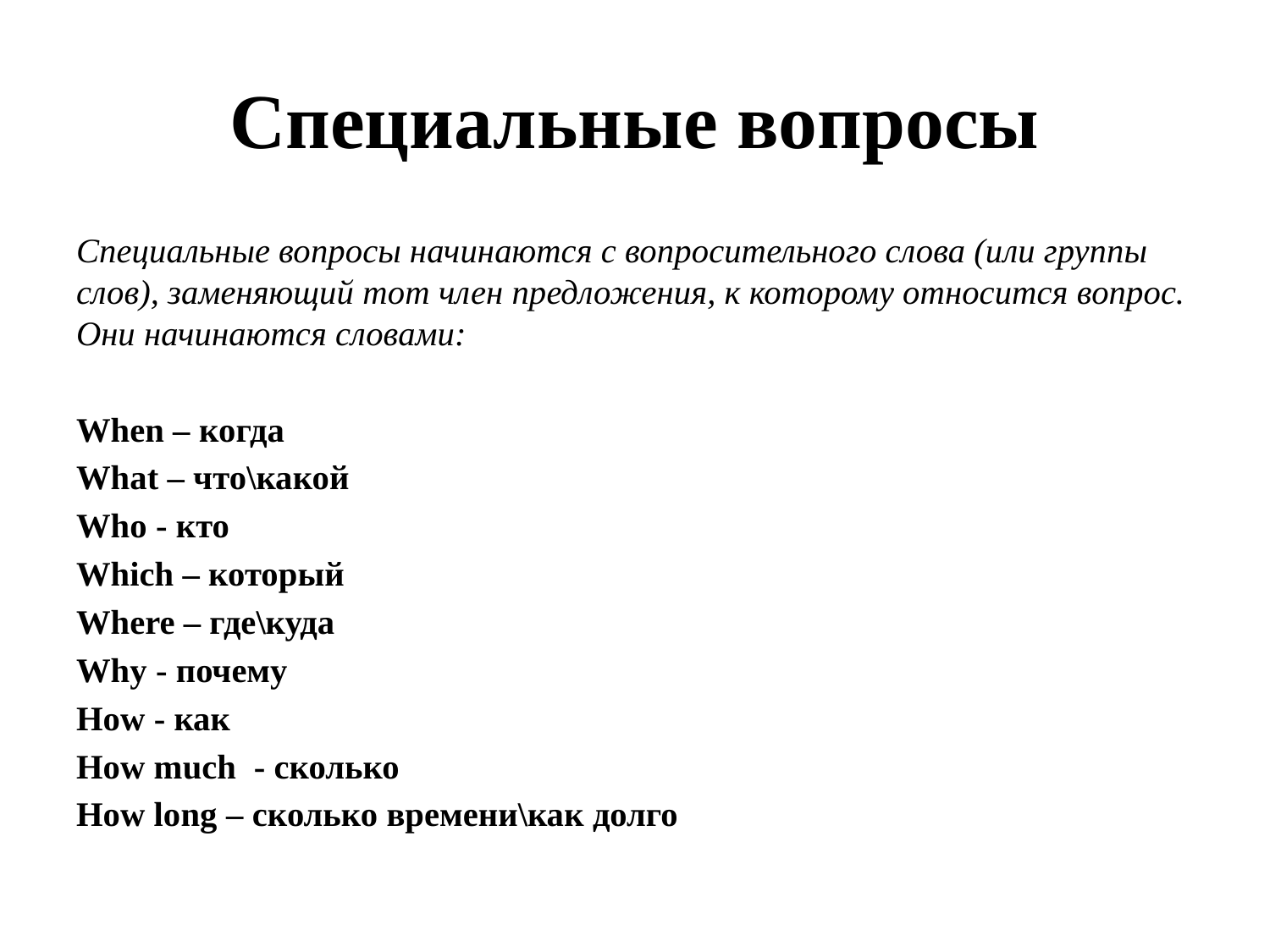

# Специальные вопросы
Специальные вопросы начинаются с вопросительного слова (или группы слов), заменяющий тот член предложения, к которому относится вопрос. Они начинаются словами:

When – когда
What – что\какой
Who - кто
Which – который
Where – где\куда
Why - почему
How - как
How much  - сколько
How long – сколько времени\как долго